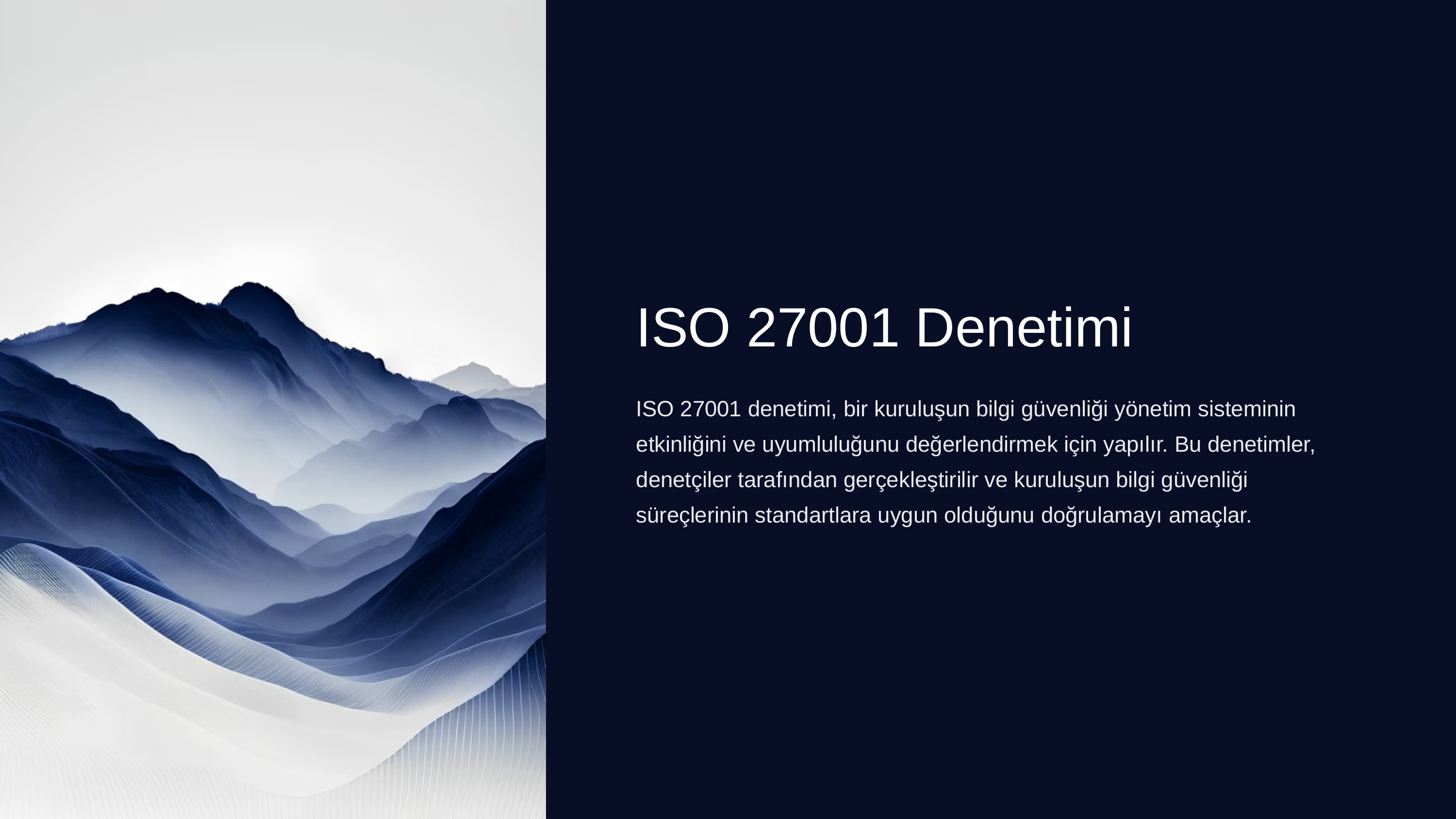

ISO 27001 Denetimi
ISO 27001 denetimi, bir kuruluşun bilgi güvenliği yönetim sisteminin etkinliğini ve uyumluluğunu değerlendirmek için yapılır. Bu denetimler, denetçiler tarafından gerçekleştirilir ve kuruluşun bilgi güvenliği süreçlerinin standartlara uygun olduğunu doğrulamayı amaçlar.